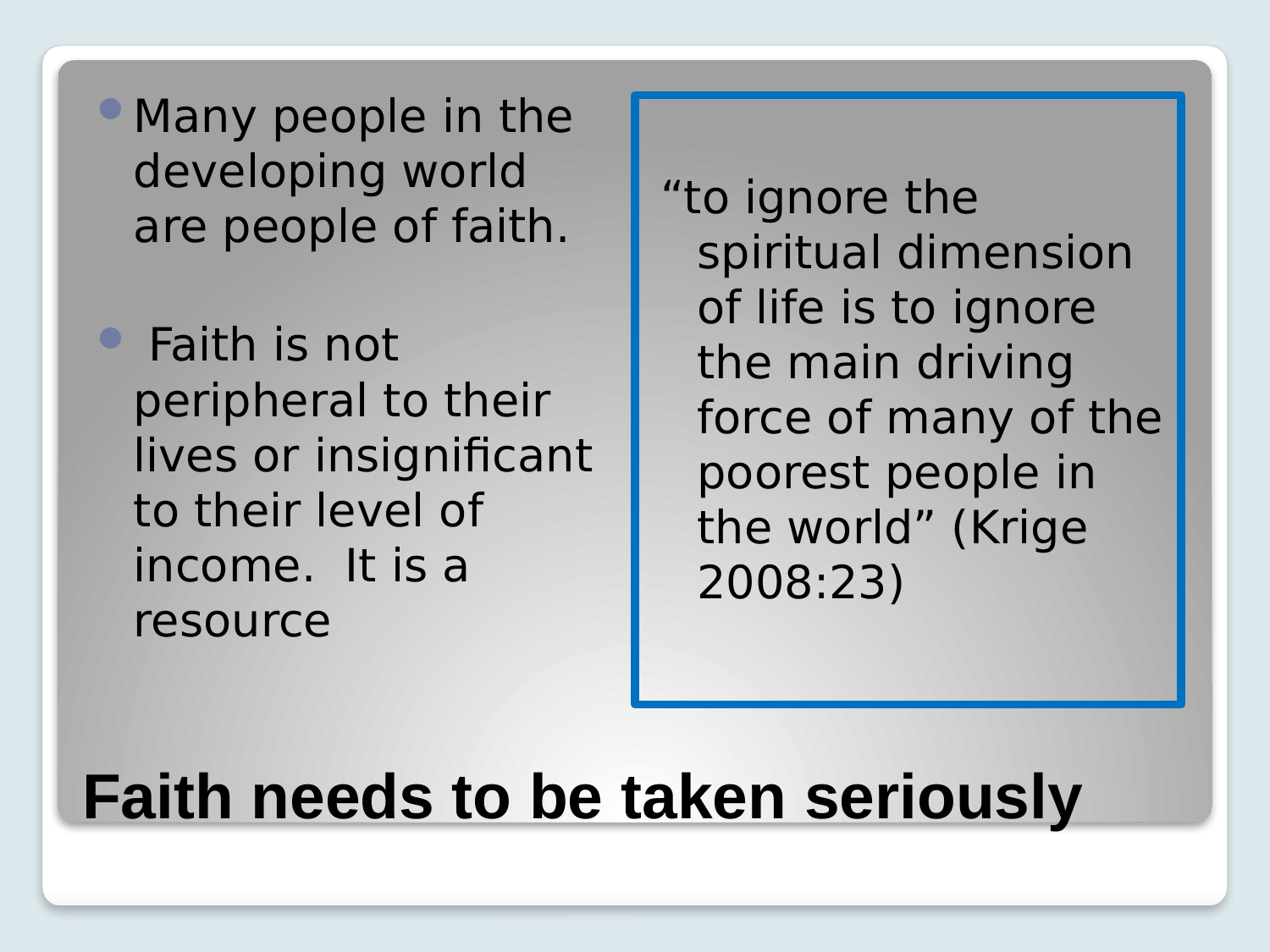

Many people in the developing world are people of faith.

 Faith is not peripheral to their lives or insignificant to their level of income.  It is a resource

“to ignore the spiritual dimension of life is to ignore the main driving force of many of the poorest people in the world” (Krige 2008:23)
# Faith needs to be taken seriously